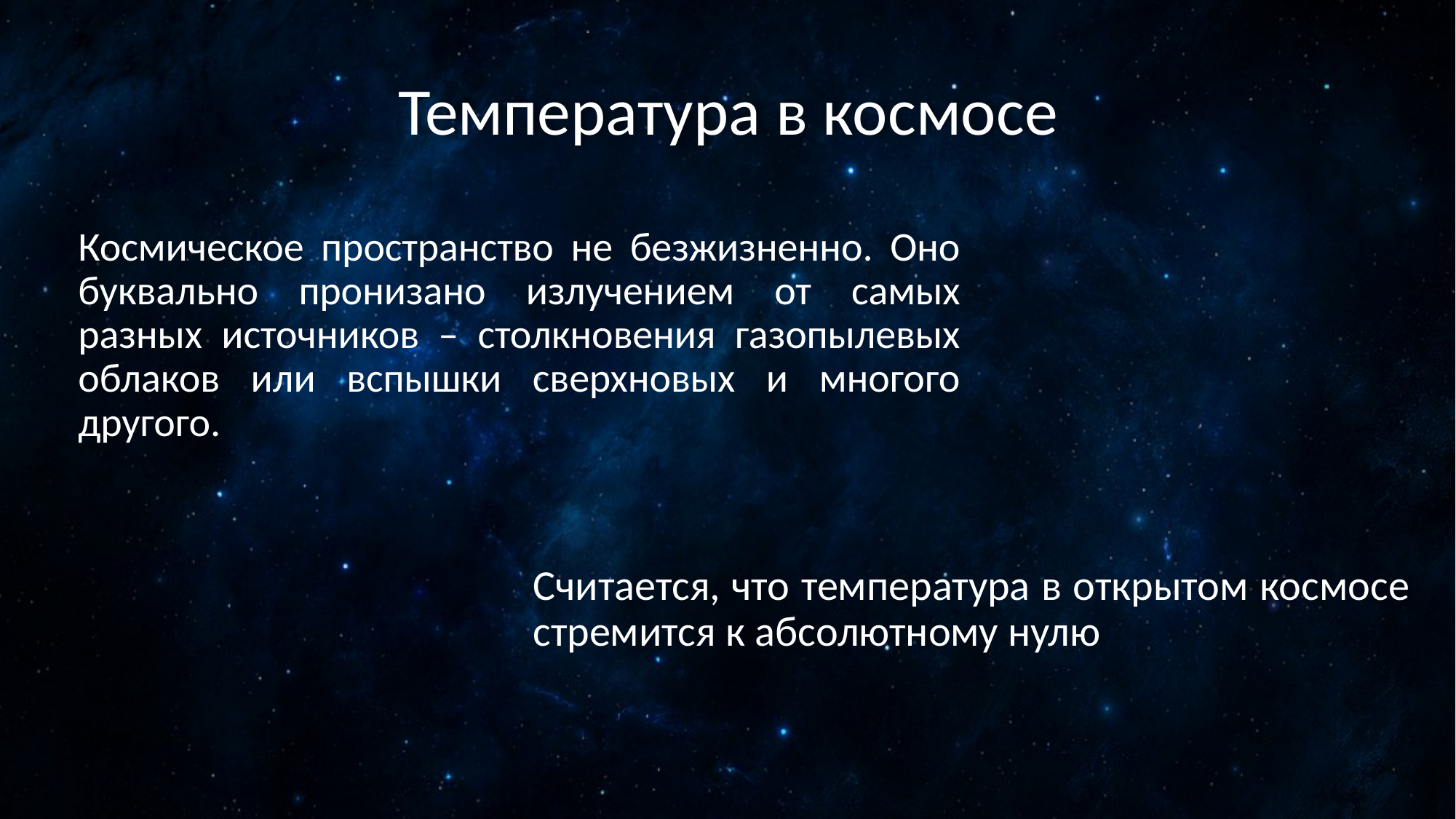

Температура в космосе
Космическое пространство не безжизненно. Оно буквально пронизано излучением от самых разных источников – столкновения газопылевых облаков или вспышки сверхновых и многого другого.

Считается, что температура в открытом космосе стремится к абсолютному нулю